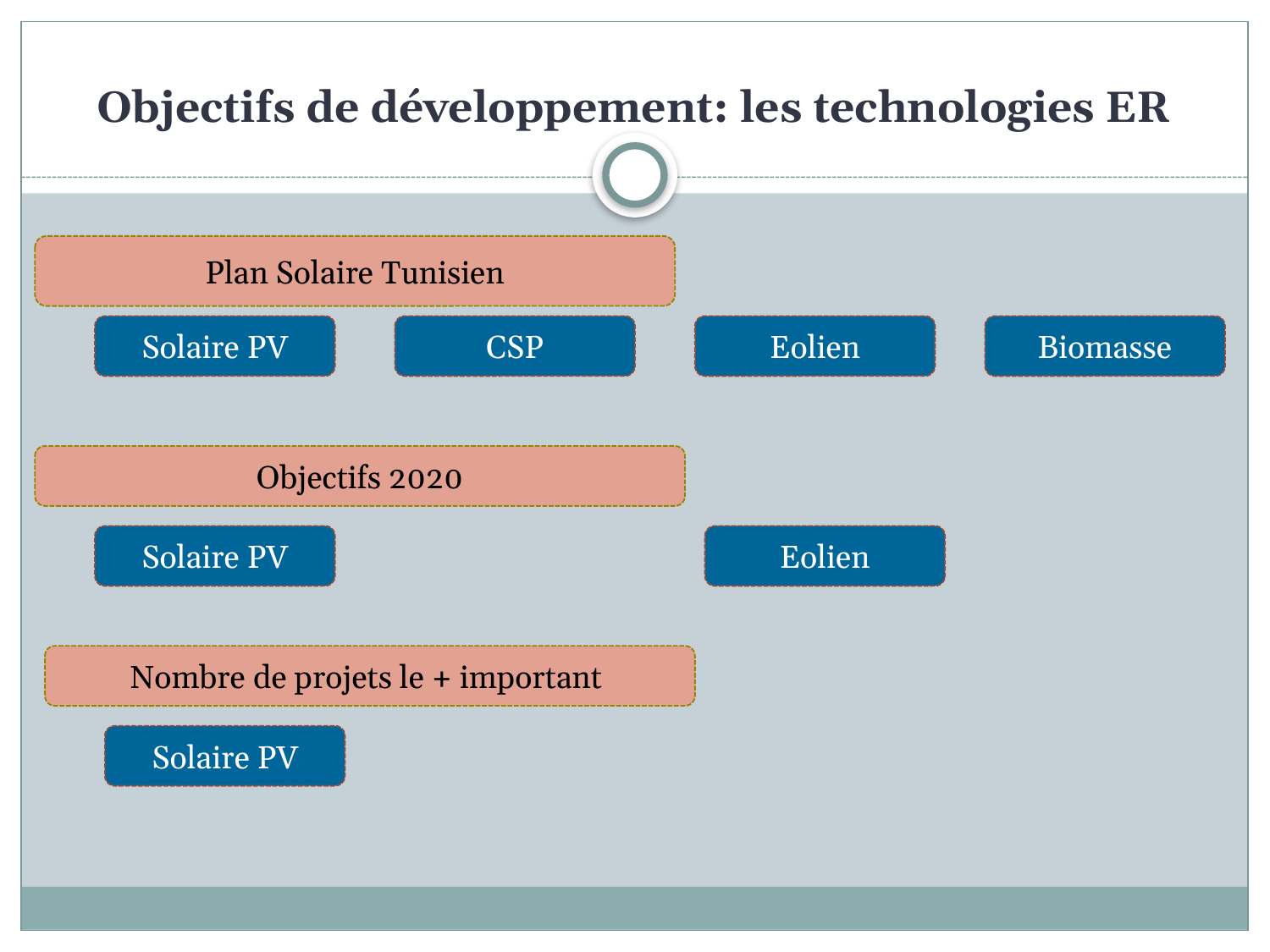

# Objectifs de développement: les technologies ER
Plan Solaire Tunisien
Solaire PV
CSP
Eolien
Biomasse
Objectifs 2020
Solaire PV
Eolien
Nombre de projets le + important
Solaire PV